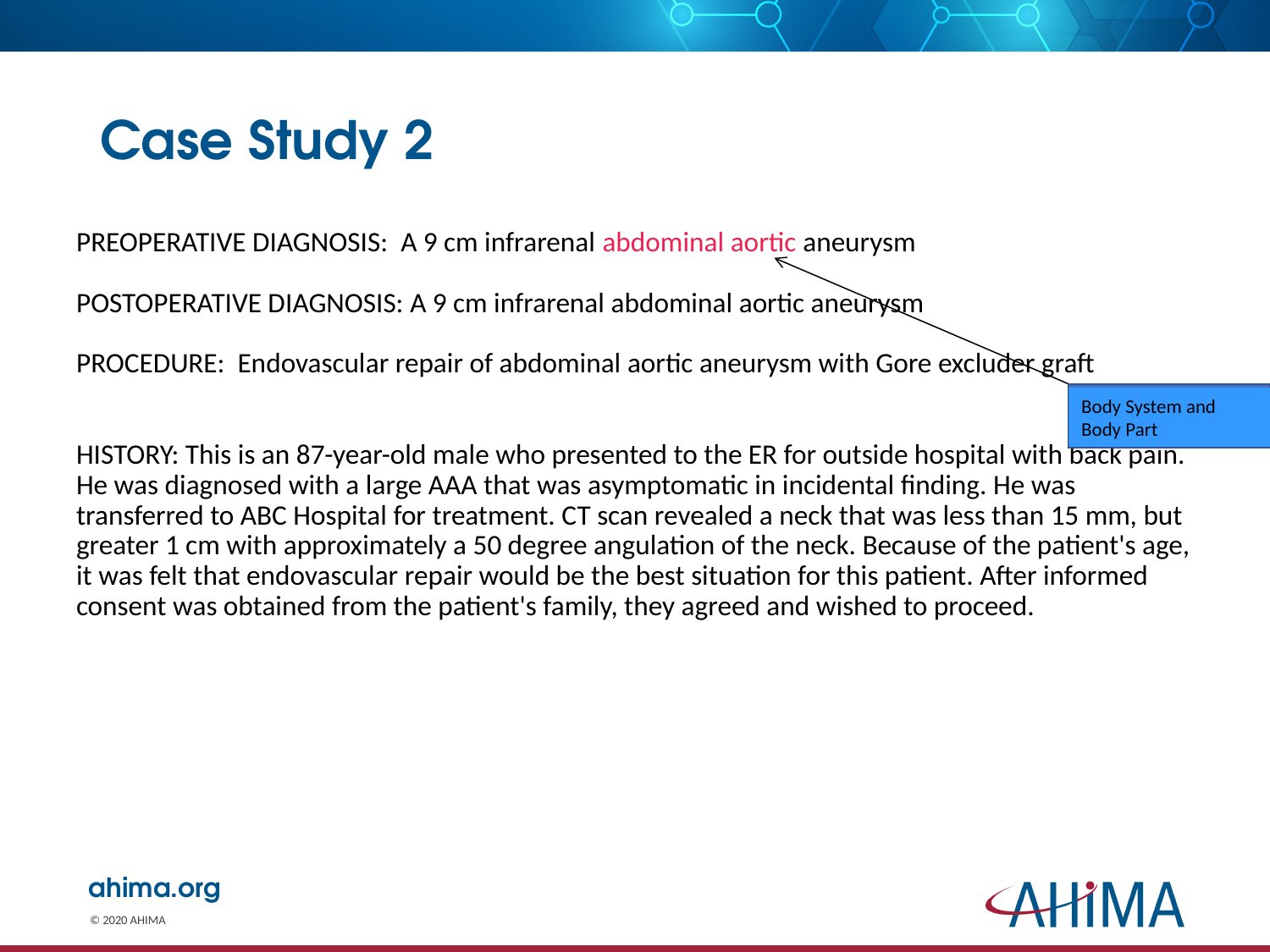

# Case Study 2
PREOPERATIVE DIAGNOSIS:  A 9 cm infrarenal abdominal aortic aneurysm

POSTOPERATIVE DIAGNOSIS: A 9 cm infrarenal abdominal aortic aneurysm

PROCEDURE:  Endovascular repair of abdominal aortic aneurysm with Gore excluder graft

HISTORY: This is an 87-year-old male who presented to the ER for outside hospital with back pain. He was diagnosed with a large AAA that was asymptomatic in incidental finding. He was transferred to ABC Hospital for treatment. CT scan revealed a neck that was less than 15 mm, but greater 1 cm with approximately a 50 degree angulation of the neck. Because of the patient's age, it was felt that endovascular repair would be the best situation for this patient. After informed consent was obtained from the patient's family, they agreed and wished to proceed.

Body System and Body Part